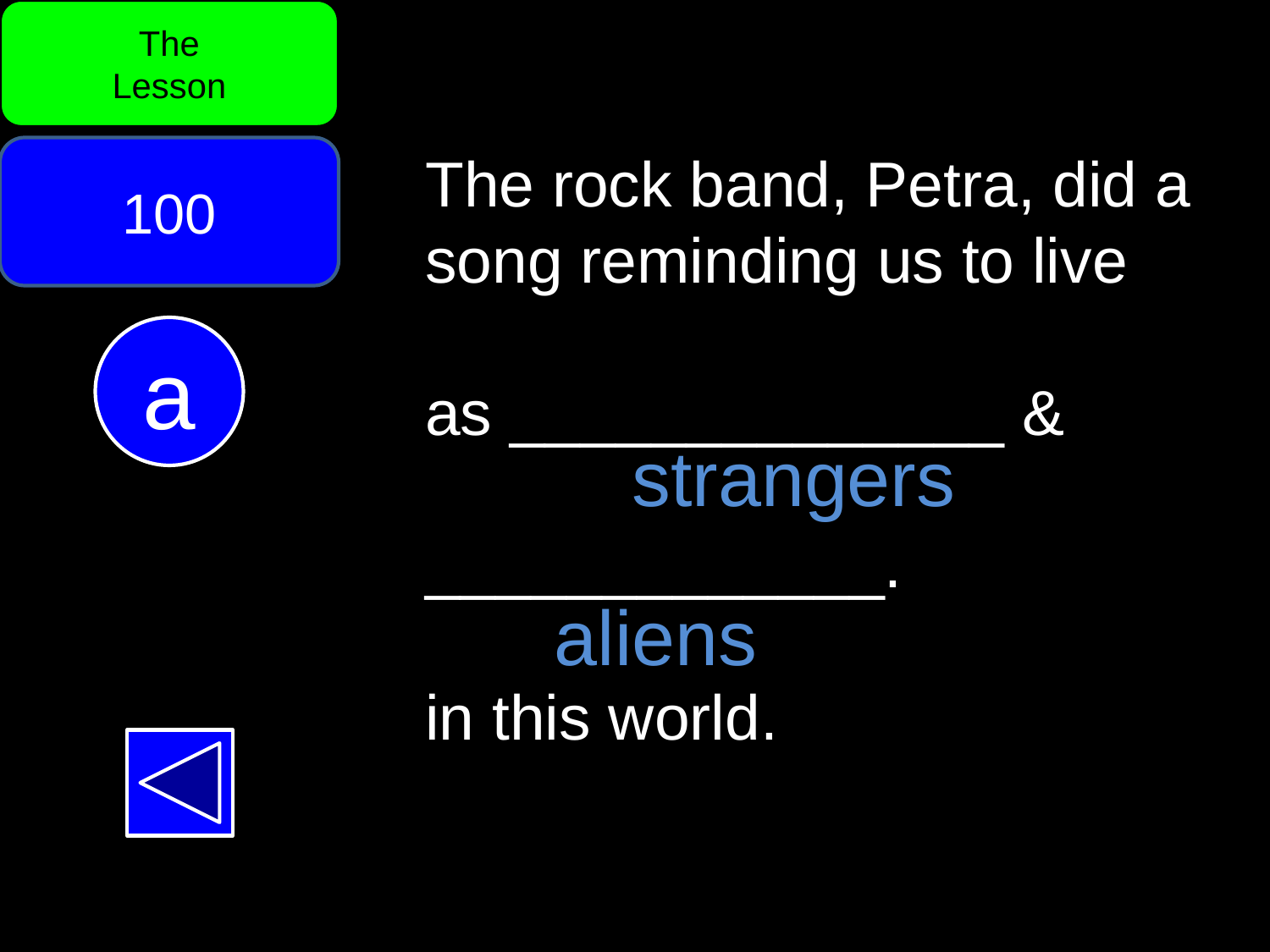

The
Lesson
100
The rock band, Petra, did a song reminding us to live
as ______________ &

_____________.

in this world.
a
strangers
aliens